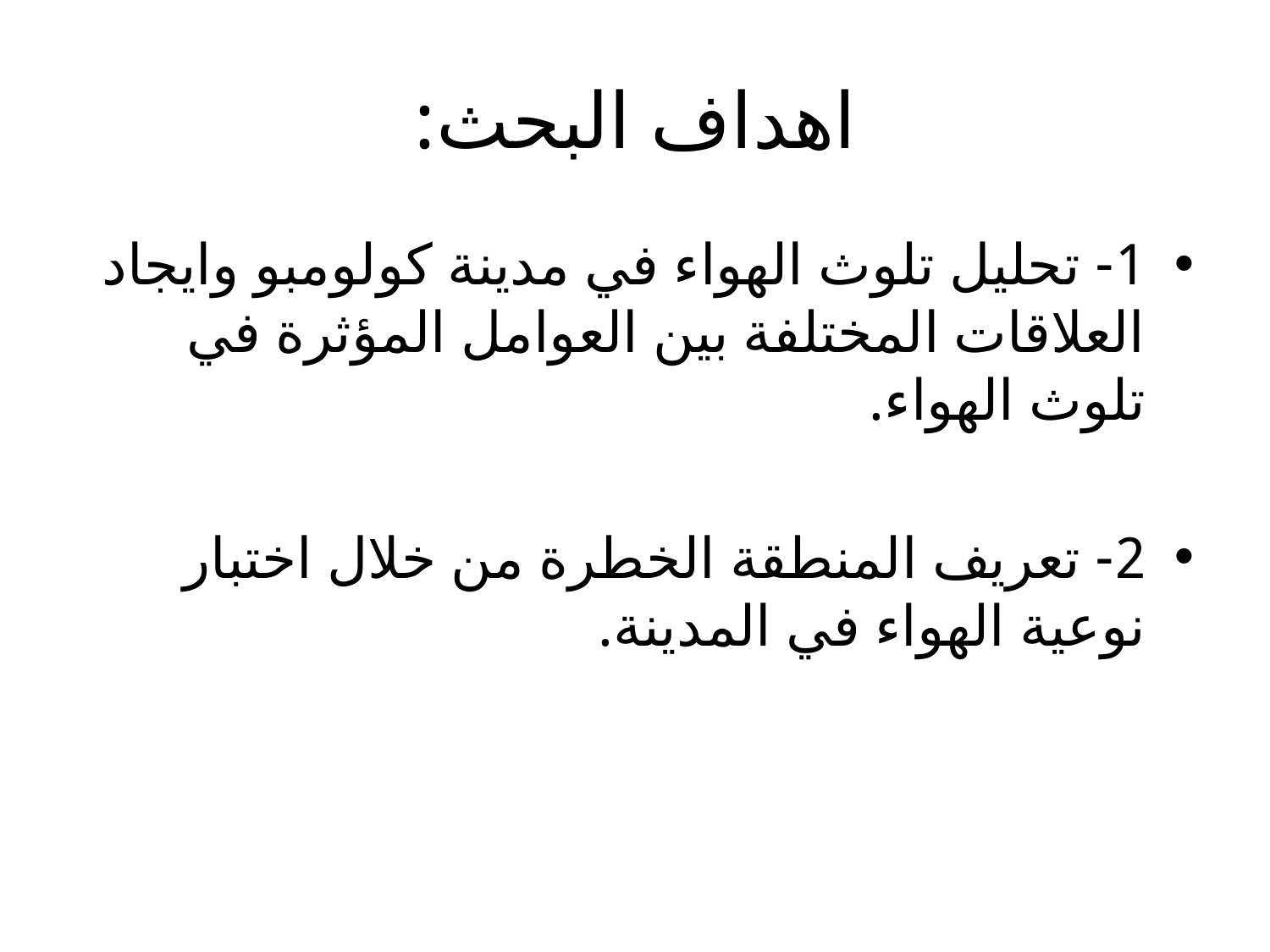

# اهداف البحث:
1- تحليل تلوث الهواء في مدينة كولومبو وايجاد العلاقات المختلفة بين العوامل المؤثرة في تلوث الهواء.

2- تعريف المنطقة الخطرة من خلال اختبار نوعية الهواء في المدينة.